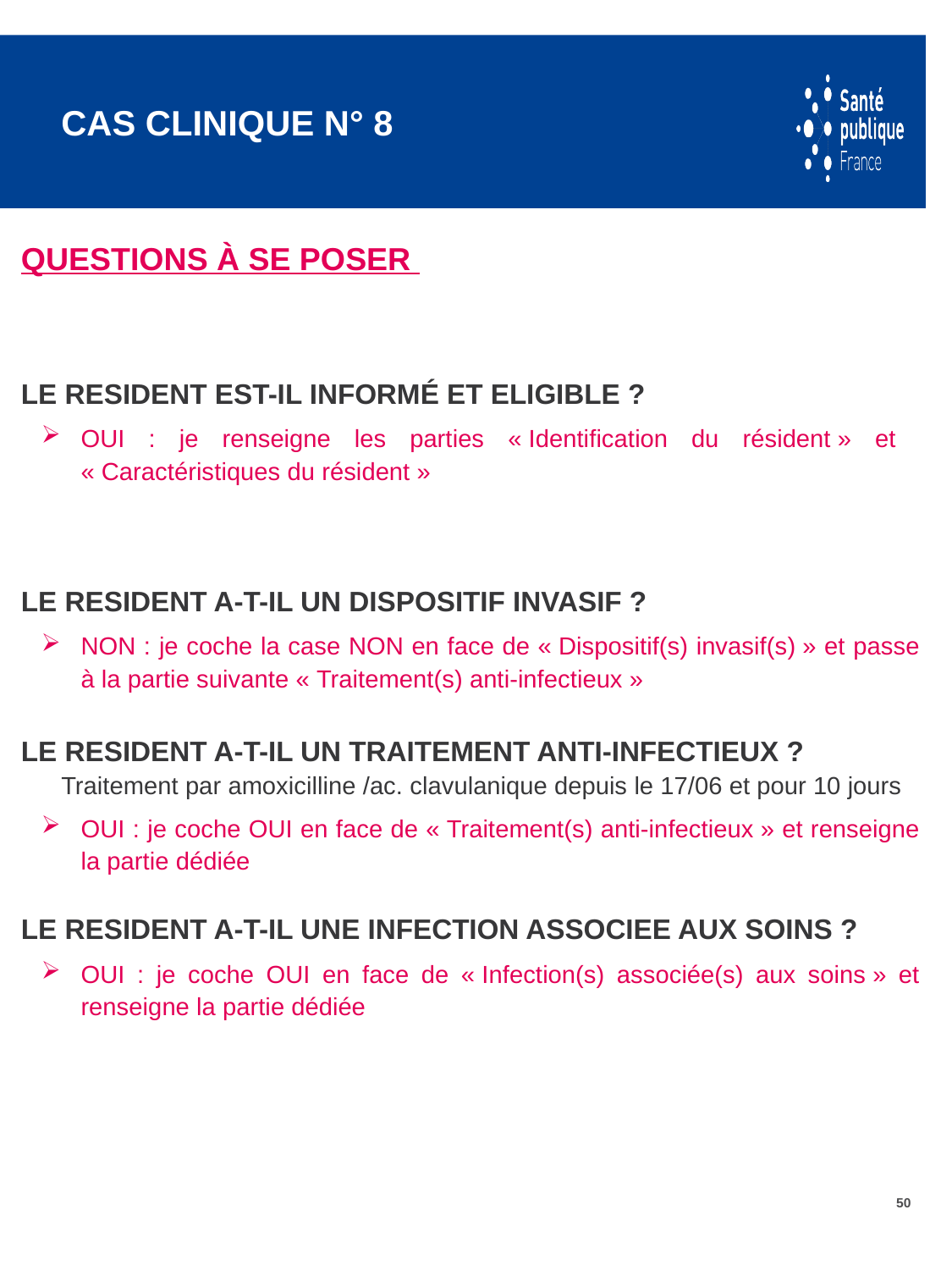

# Cas clinique N° 8
Questions à se poser

LE Resident EST-Il informé et eligible ?
OUI : je renseigne les parties « Identification du résident » et  « Caractéristiques du résident »

Le RESIDENT A-T-il un Dispositif invasif ?
NON : je coche la case NON en face de « Dispositif(s) invasif(s) » et passe à la partie suivante « Traitement(s) anti-infectieux »

LE RESIDENT A-T-il UN TRAITEMENT ANTI-INFECTIEUX ?
Traitement par amoxicilline /ac. clavulanique depuis le 17/06 et pour 10 jours
OUI : je coche OUI en face de « Traitement(s) anti-infectieux » et renseigne la partie dédiée

LE RESIDENT A-T-IL UNE INFECTION ASSOCIEE aux soins ?
OUI : je coche OUI en face de « Infection(s) associée(s) aux soins » et renseigne la partie dédiée